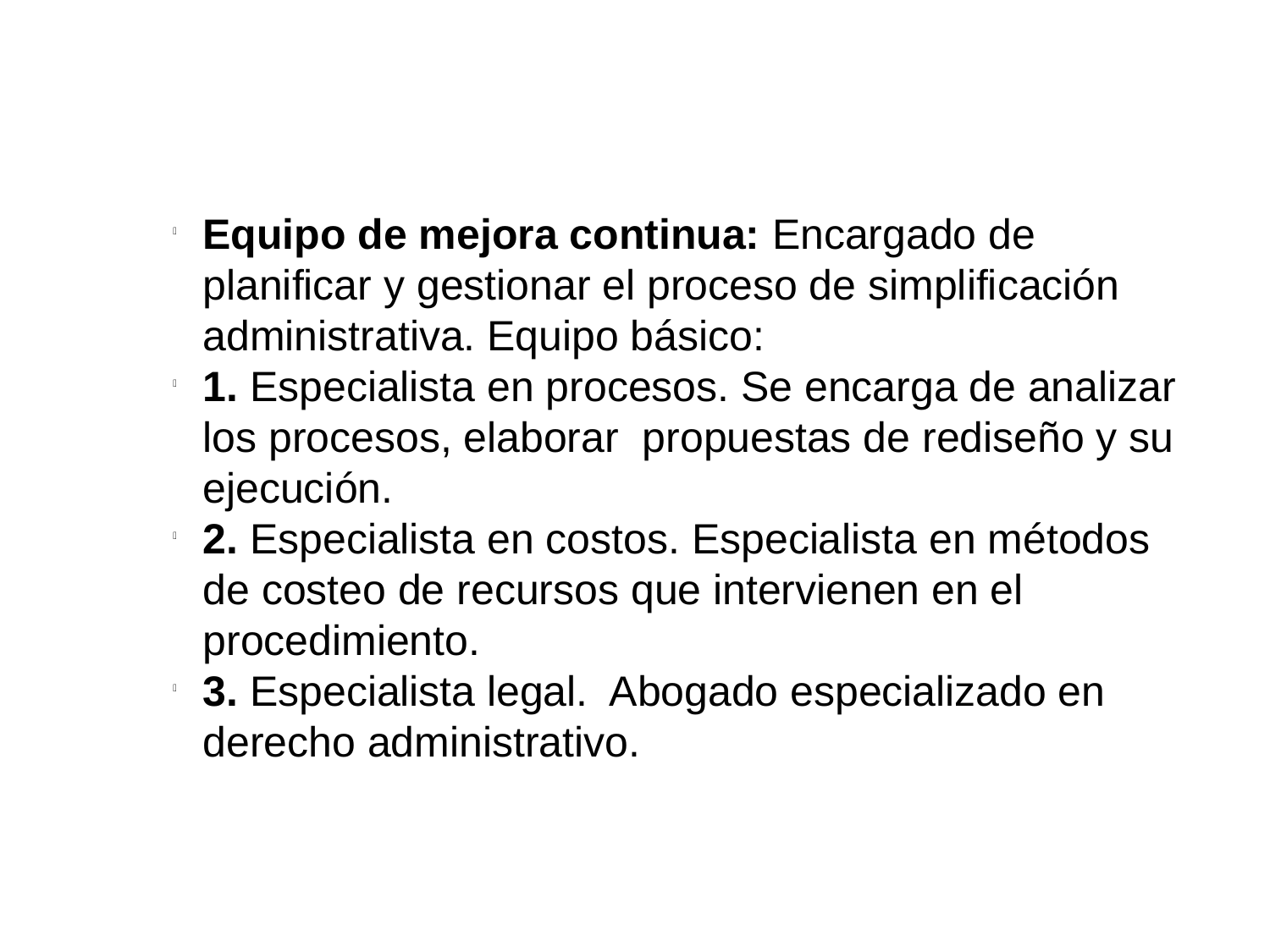

Equipo de mejora continua: Encargado de planificar y gestionar el proceso de simplificación administrativa. Equipo básico:
1. Especialista en procesos. Se encarga de analizar los procesos, elaborar  propuestas de rediseño y su ejecución.
2. Especialista en costos. Especialista en métodos de costeo de recursos que intervienen en el procedimiento.
3. Especialista legal.  Abogado especializado en derecho administrativo.